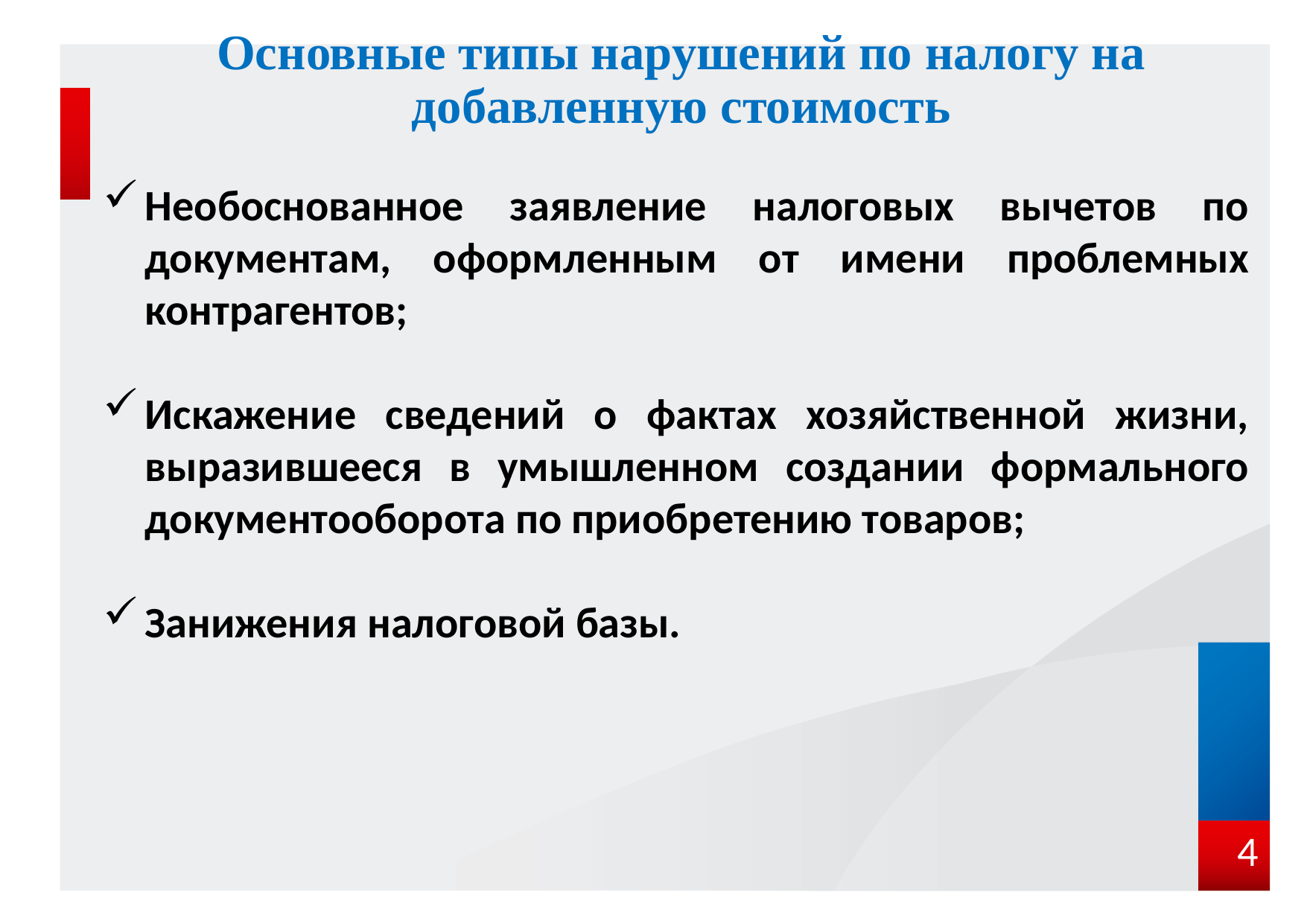

Основные типы нарушений по налогу на добавленную стоимость
Необоснованное заявление налоговых вычетов по документам, оформленным от имени проблемных контрагентов;

Искажение сведений о фактах хозяйственной жизни, выразившееся в умышленном создании формального документооборота по приобретению товаров;

Занижения налоговой базы.
 4